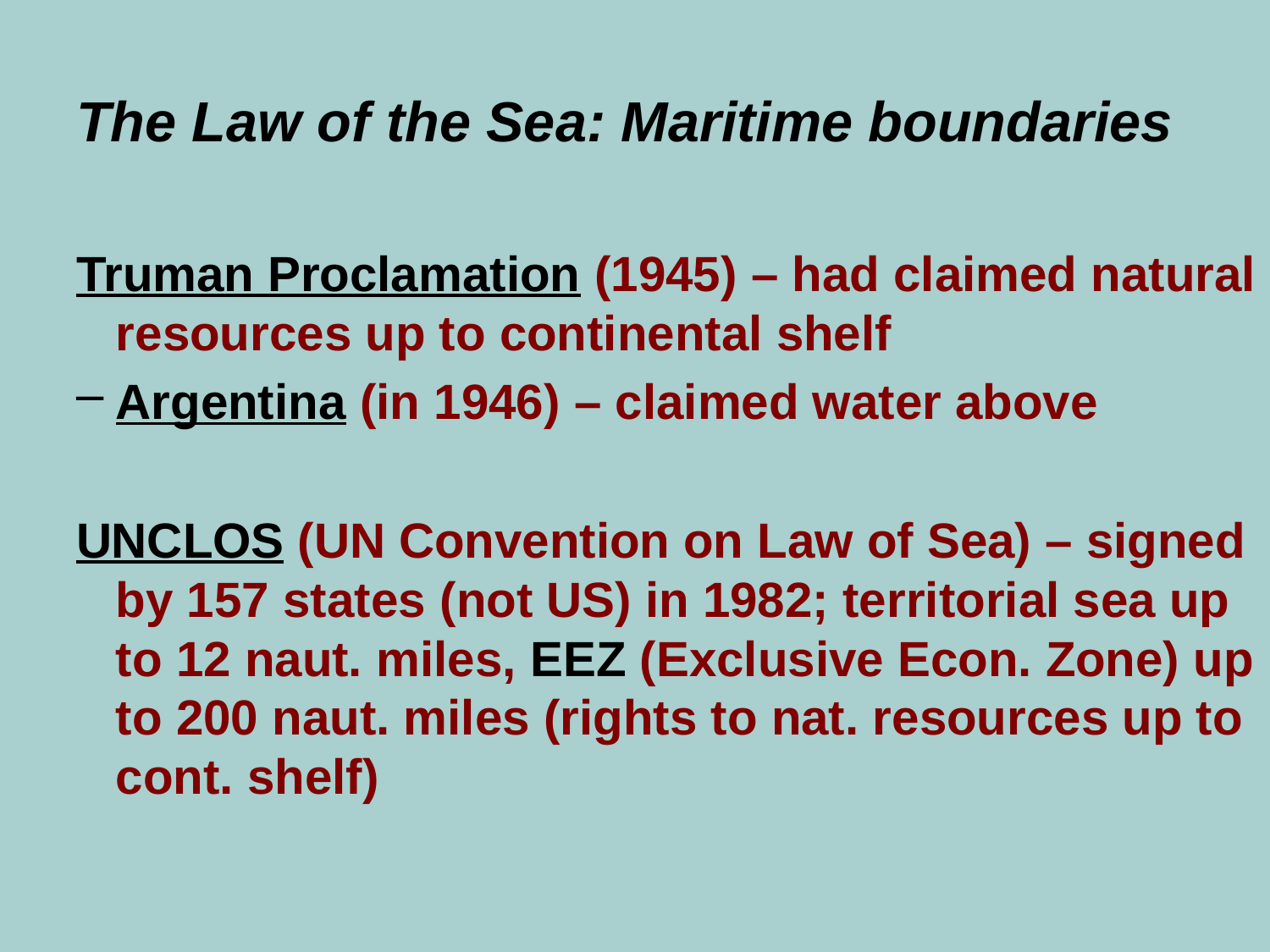

The Law of the Sea: Maritime boundaries

Truman Proclamation (1945) – had claimed natural resources up to continental shelf
Argentina (in 1946) – claimed water above

UNCLOS (UN Convention on Law of Sea) – signed by 157 states (not US) in 1982; territorial sea up to 12 naut. miles, EEZ (Exclusive Econ. Zone) up to 200 naut. miles (rights to nat. resources up to cont. shelf)